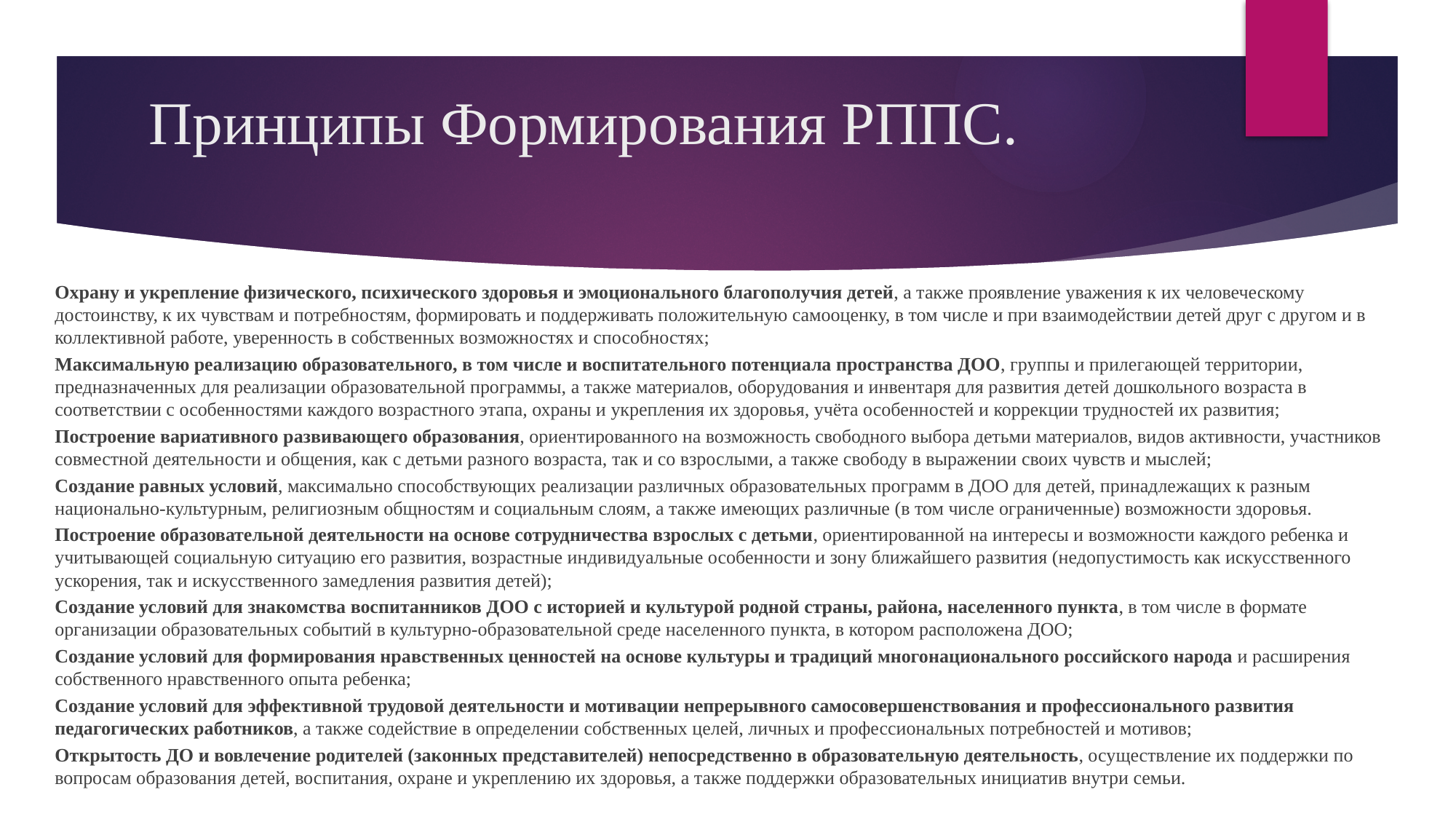

# Принципы Формирования РППС.
Охрану и укрепление физического, психического здоровья и эмоционального благополучия детей, а также проявление уважения к их человеческому достоинству, к их чувствам и потребностям, формировать и поддерживать положительную самооценку, в том числе и при взаимодействии детей друг с другом и в коллективной работе, уверенность в собственных возможностях и способностях;
Максимальную реализацию образовательного, в том числе и воспитательного потенциала пространства ДОО, группы и прилегающей территории, предназначенных для реализации образовательной программы, а также материалов, оборудования и инвентаря для развития детей дошкольного возраста в соответствии с особенностями каждого возрастного этапа, охраны и укрепления их здоровья, учёта особенностей и коррекции трудностей их развития;
Построение вариативного развивающего образования, ориентированного на возможность свободного выбора детьми материалов, видов активности, участников совместной деятельности и общения, как с детьми разного возраста, так и со взрослыми, а также свободу в выражении своих чувств и мыслей;
Создание равных условий, максимально способствующих реализации различных образовательных программ в ДОО для детей, принадлежащих к разным национально-культурным, религиозным общностям и социальным слоям, а также имеющих различные (в том числе ограниченные) возможности здоровья.
Построение образовательной деятельности на основе сотрудничества взрослых с детьми, ориентированной на интересы и возможности каждого ребенка и учитывающей социальную ситуацию его развития, возрастные индивидуальные особенности и зону ближайшего развития (недопустимость как искусственного ускорения, так и искусственного замедления развития детей);
Создание условий для знакомства воспитанников ДОО с историей и культурой родной страны, района, населенного пункта, в том числе в формате организации образовательных событий в культурно-образовательной среде населенного пункта, в котором расположена ДОО;
Создание условий для формирования нравственных ценностей на основе культуры и традиций многонационального российского народа и расширения собственного нравственного опыта ребенка;
Создание условий для эффективной трудовой деятельности и мотивации непрерывного самосовершенствования и профессионального развития педагогических работников, а также содействие в определении собственных целей, личных и профессиональных потребностей и мотивов;
Открытость ДО и вовлечение родителей (законных представителей) непосредственно в образовательную деятельность, осуществление их поддержки по вопросам образования детей, воспитания, охране и укреплению их здоровья, а также поддержки образовательных инициатив внутри семьи.